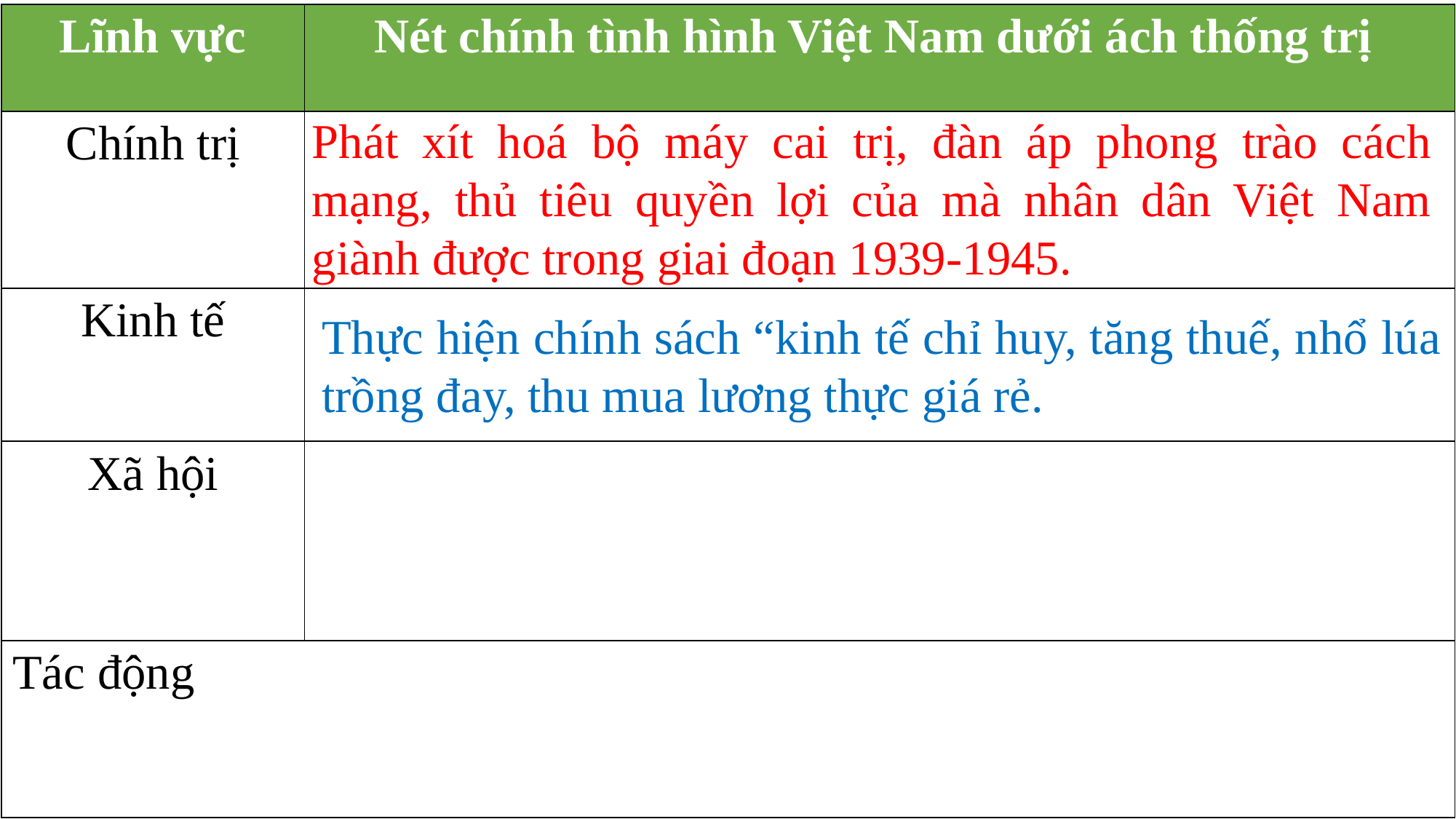

| Lĩnh vực | Nét chính tình hình Việt Nam dưới ách thống trị |
| --- | --- |
| Chính trị |  |
| Kinh tế |  |
| Xã hội |  |
| Tác động |  |
Phát xít hoá bộ máy cai trị, đàn áp phong trào cách mạng, thủ tiêu quyền lợi của mà nhân dân Việt Nam giành được trong giai đoạn 1939-1945.
Thực hiện chính sách “kinh tế chỉ huy, tăng thuế, nhổ lúa trồng đay, thu mua lương thực giá rẻ.